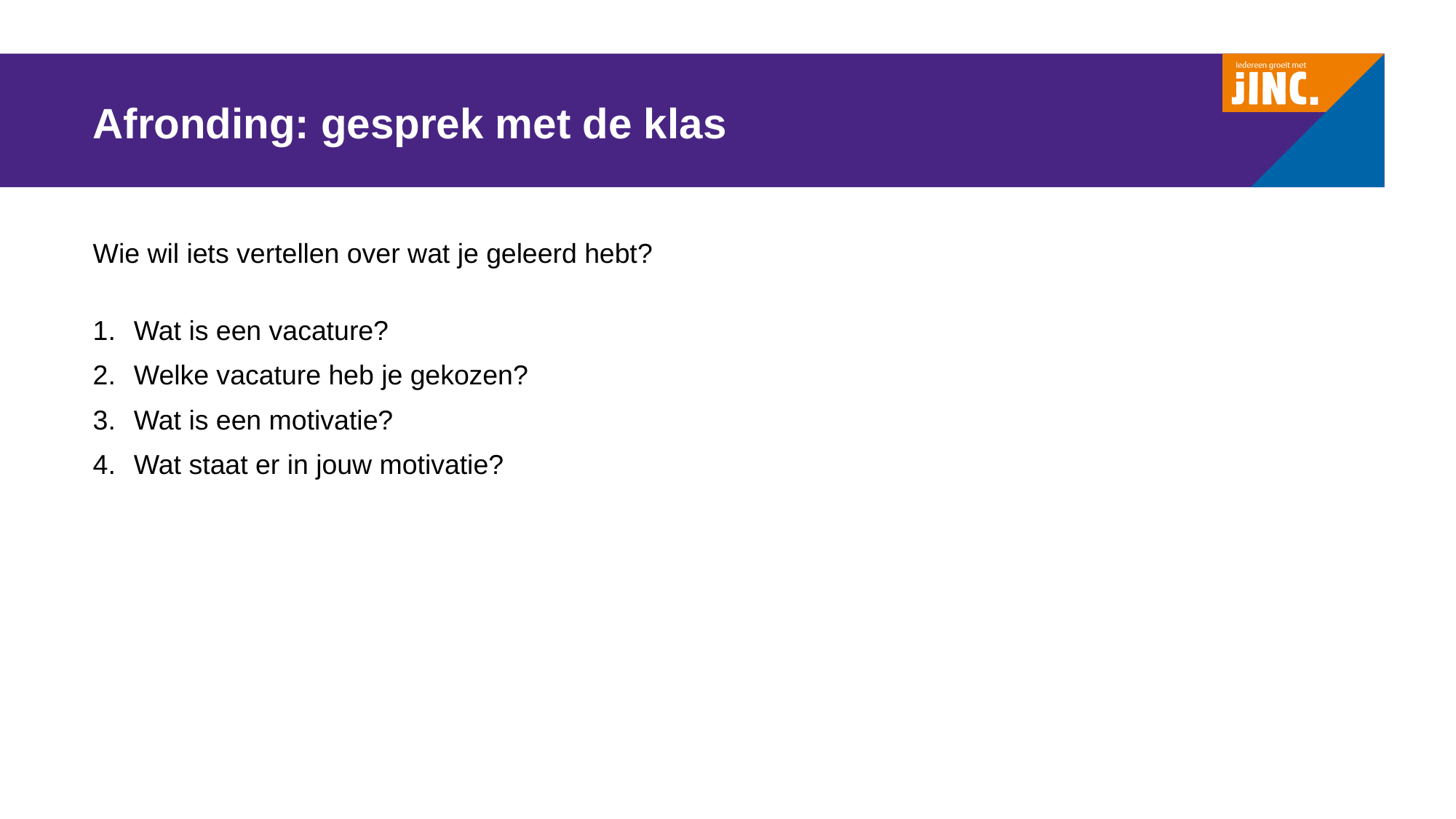

# Afronding: gesprek met de klas
Wie wil iets vertellen over wat je geleerd hebt?
Wat is een vacature?
Welke vacature heb je gekozen?
Wat is een motivatie?
Wat staat er in jouw motivatie?